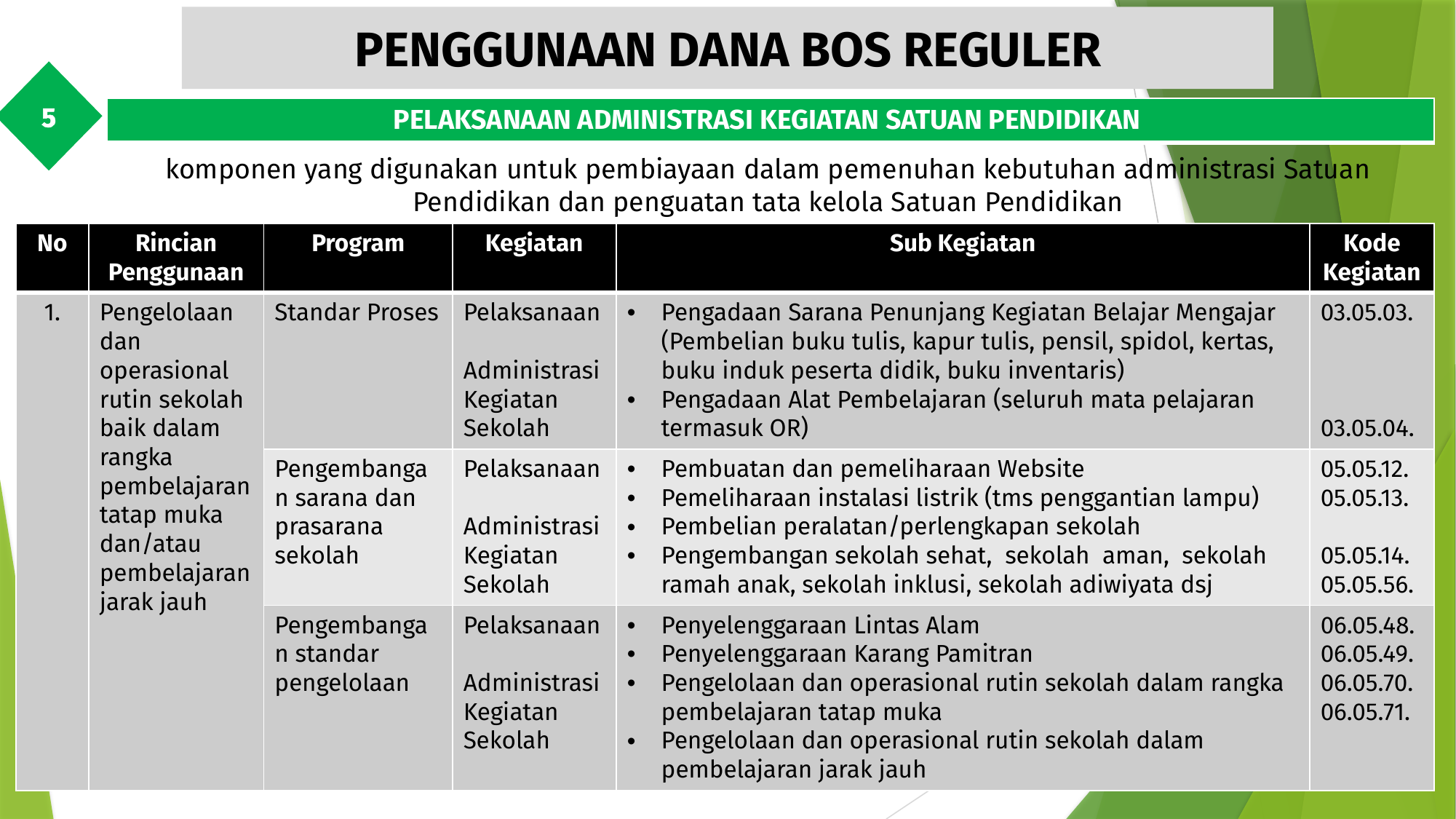

PENGGUNAAN DANA BOS REGULER
5
| PELAKSANAAN ADMINISTRASI KEGIATAN SATUAN PENDIDIKAN |
| --- |
komponen yang digunakan untuk pembiayaan dalam pemenuhan kebutuhan administrasi Satuan Pendidikan dan penguatan tata kelola Satuan Pendidikan
| No | Rincian Penggunaan | Program | Kegiatan | Sub Kegiatan | Kode Kegiatan |
| --- | --- | --- | --- | --- | --- |
| 1. | Pengelolaan dan operasional rutin sekolah baik dalam rangka pembelajaran tatap muka dan/atau pembelajaran jarak jauh | Standar Proses | Pelaksanaan Administrasi Kegiatan Sekolah | Pengadaan Sarana Penunjang Kegiatan Belajar Mengajar (Pembelian buku tulis, kapur tulis, pensil, spidol, kertas, buku induk peserta didik, buku inventaris) Pengadaan Alat Pembelajaran (seluruh mata pelajaran termasuk OR) | 03.05.03. 03.05.04. |
|  |  | Pengembangan sarana dan prasarana sekolah | Pelaksanaan Administrasi Kegiatan Sekolah | Pembuatan dan pemeliharaan Website Pemeliharaan instalasi listrik (tms penggantian lampu) Pembelian peralatan/perlengkapan sekolah Pengembangan sekolah sehat, sekolah aman, sekolah ramah anak, sekolah inklusi, sekolah adiwiyata dsj | 05.05.12. 05.05.13. 05.05.14. 05.05.56. |
|  |  | Pengembangan standar pengelolaan | Pelaksanaan Administrasi Kegiatan Sekolah | Penyelenggaraan Lintas Alam Penyelenggaraan Karang Pamitran Pengelolaan dan operasional rutin sekolah dalam rangka pembelajaran tatap muka Pengelolaan dan operasional rutin sekolah dalam pembelajaran jarak jauh | 06.05.48. 06.05.49. 06.05.70. 06.05.71. |